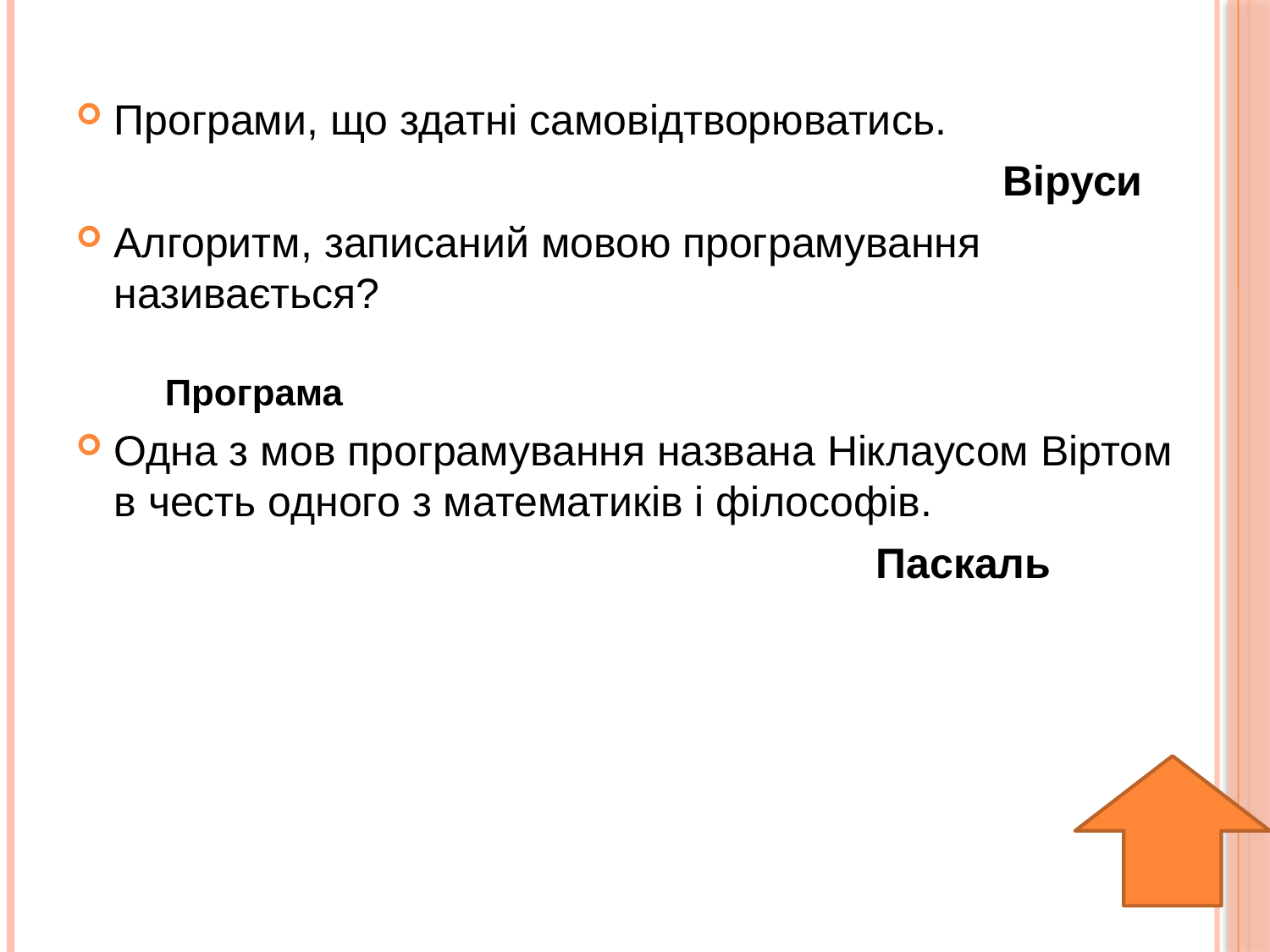

Програми, що здатні самовідтворюватись.
								Віруси
Алгоритм, записаний мовою програмування називається?
								Програма
Одна з мов програмування названа Ніклаусом Віртом в честь одного з математиків і філософів.
							Паскаль